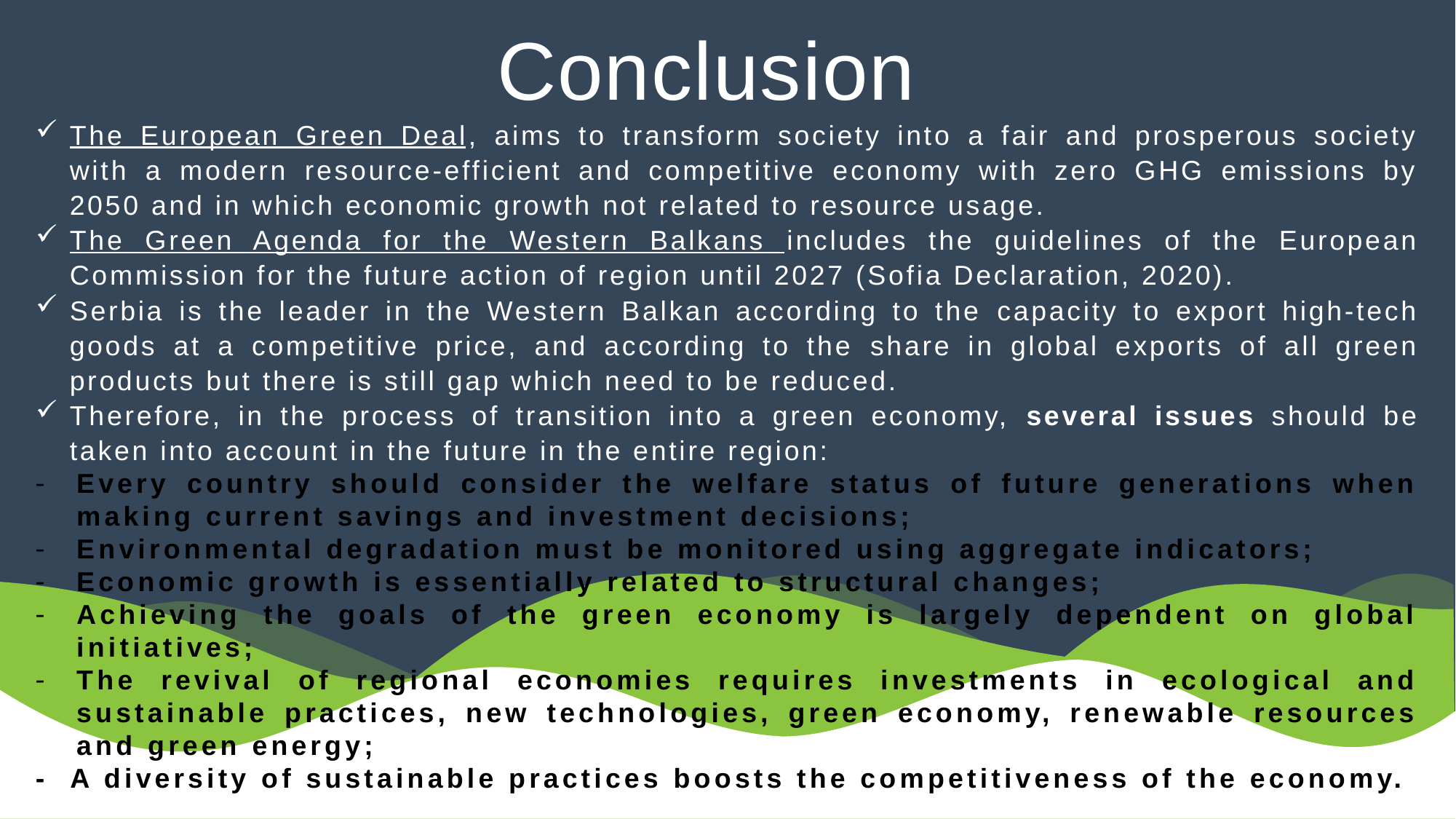

Conclusion
The European Green Deal, aims to transform society into a fair and prosperous society with a modern resource-efficient and competitive economy with zero GHG emissions by 2050 and in which economic growth not related to resource usage.
The Green Agenda for the Western Balkans includes the guidelines of the European Commission for the future action of region until 2027 (Sofia Declaration, 2020).
Serbia is the leader in the Western Balkan according to the capacity to export high-tech goods at a competitive price, and according to the share in global exports of all green products but there is still gap which need to be reduced.
Therefore, in the process of transition into a green economy, several issues should be taken into account in the future in the entire region:
Every country should consider the welfare status of future generations when making current savings and investment decisions;
Environmental degradation must be monitored using aggregate indicators;
Economic growth is essentially related to structural changes;
Achieving the goals of the green economy is largely dependent on global initiatives;
The revival of regional economies requires investments in ecological and sustainable practices, new technologies, green economy, renewable resources and green energy;
-  A diversity of sustainable practices boosts the competitiveness of the economy.